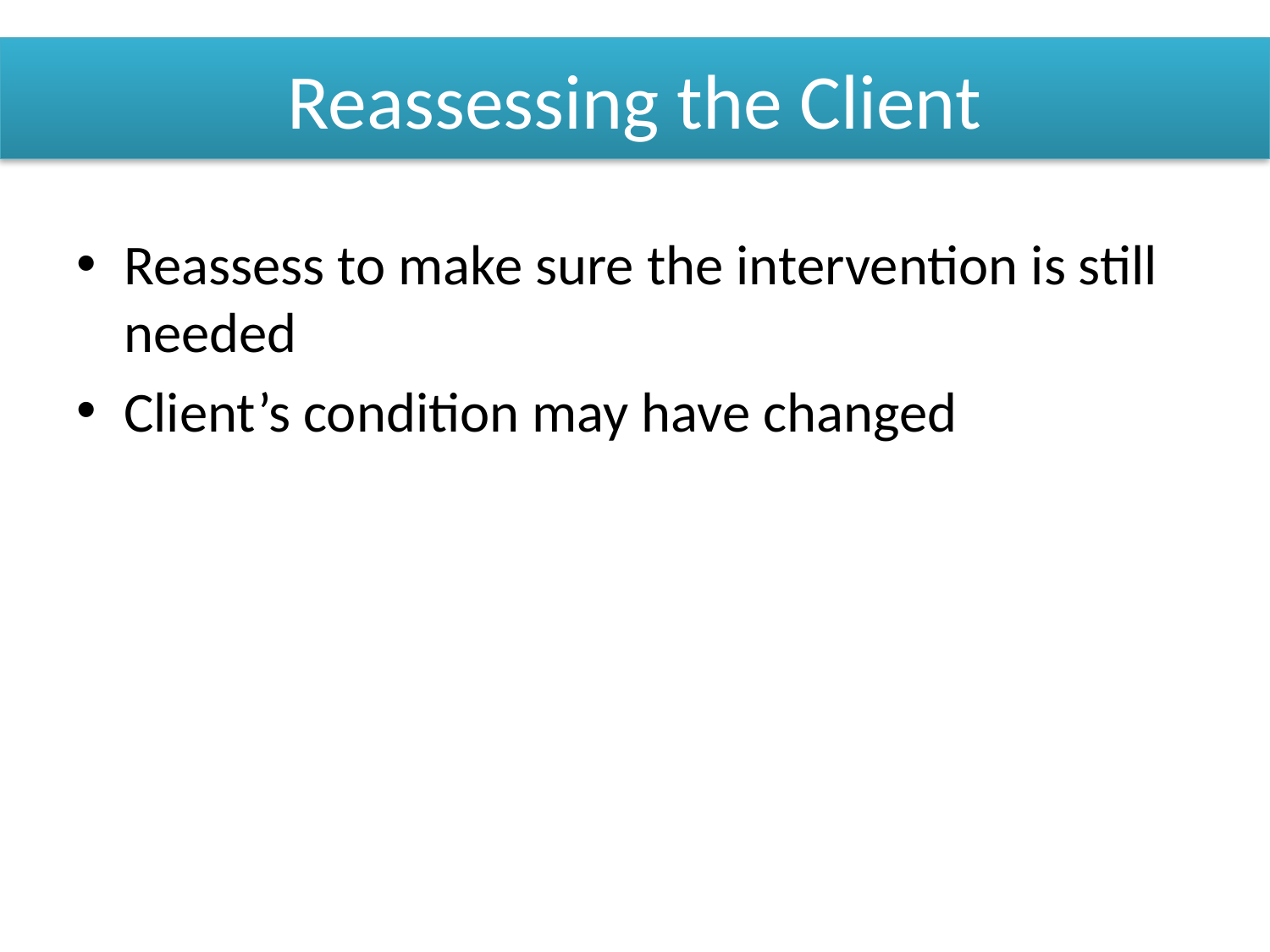

# Reassessing the Client
Reassess to make sure the intervention is still needed
Client’s condition may have changed